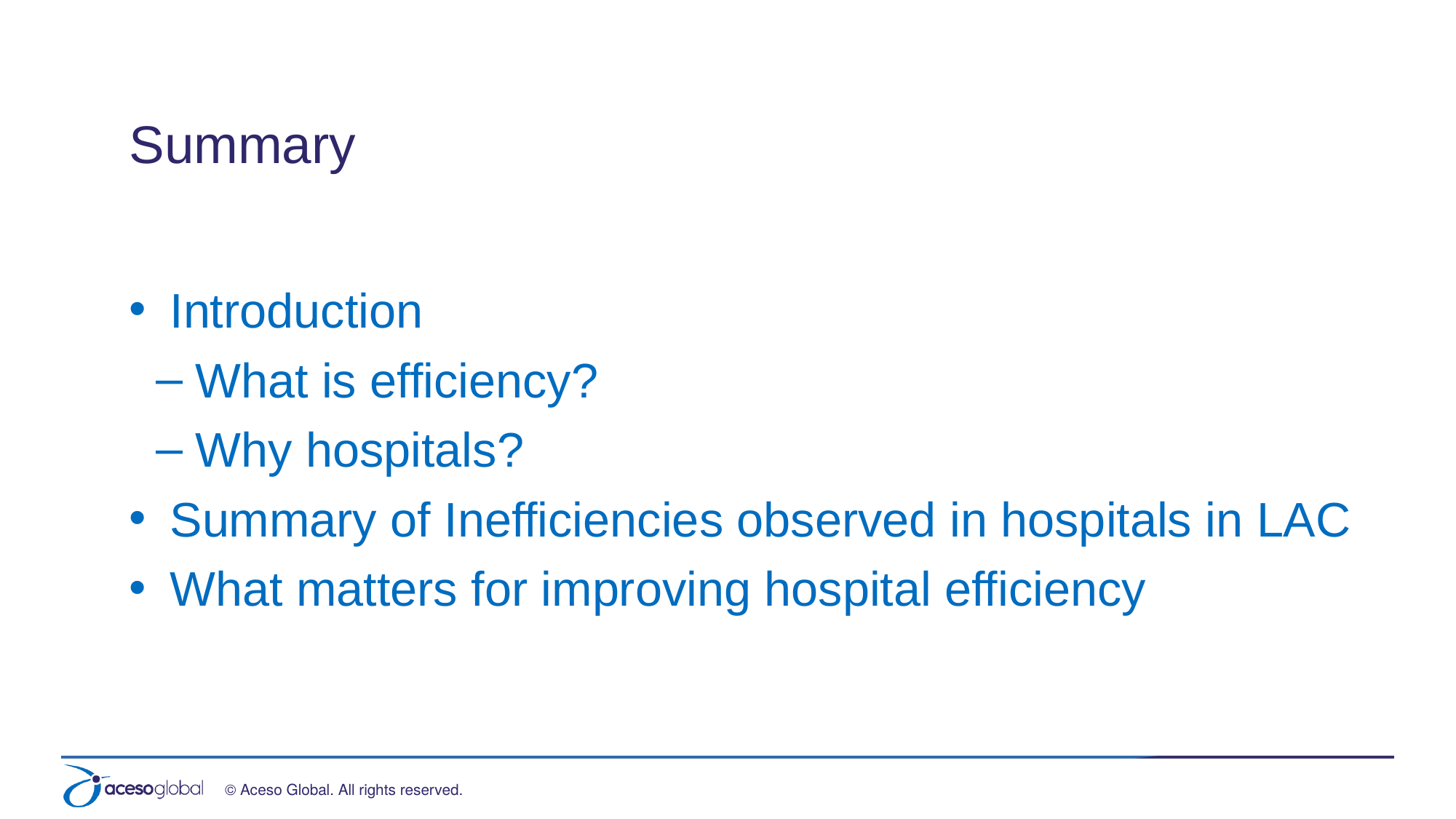

# Summary
Introduction
What is efficiency?
Why hospitals?
Summary of Inefficiencies observed in hospitals in LAC
What matters for improving hospital efficiency